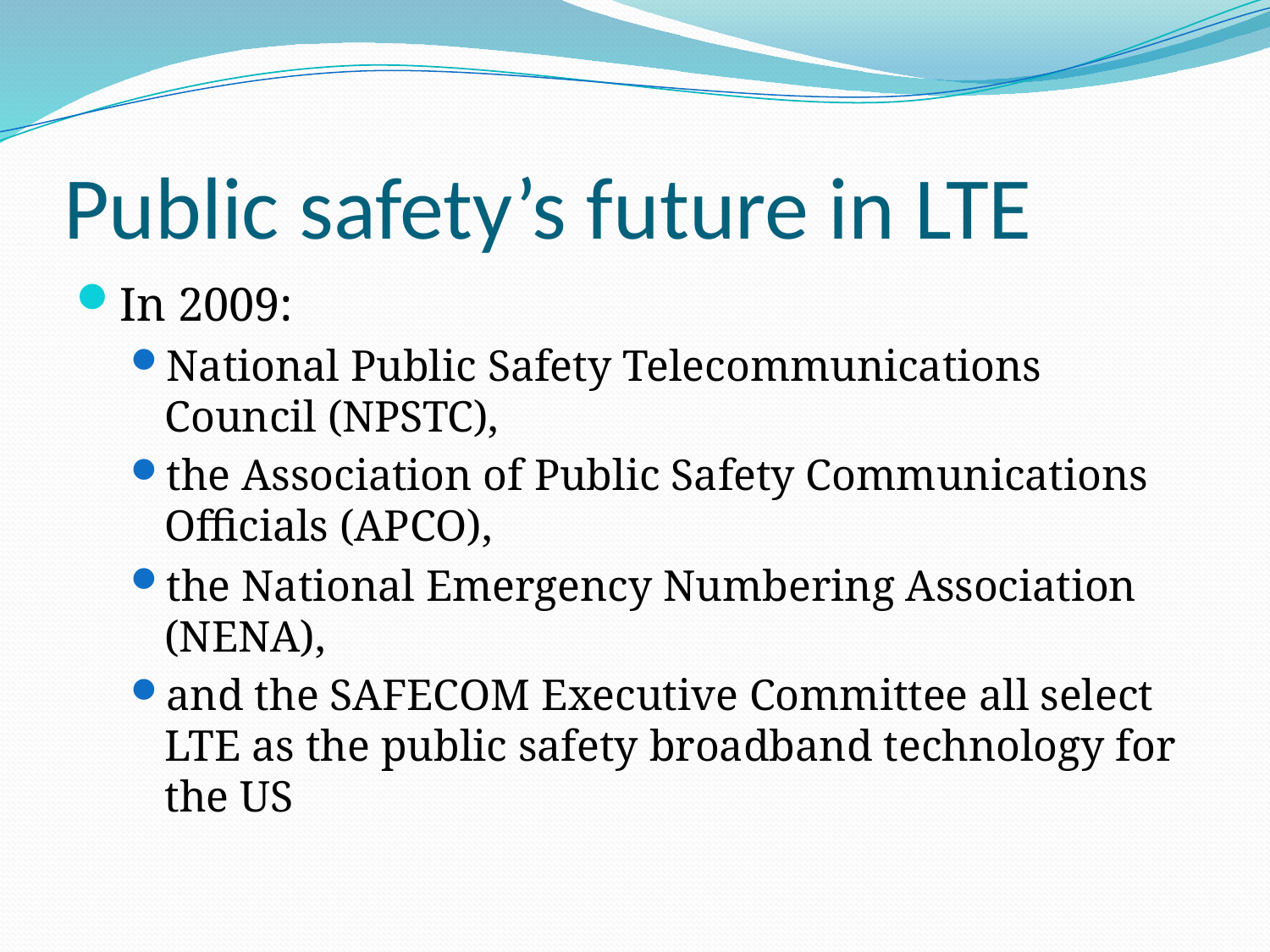

# Public safety’s future in LTE
In 2009:
National Public Safety Telecommunications Council (NPSTC),
the Association of Public Safety Communications Officials (APCO),
the National Emergency Numbering Association (NENA),
and the SAFECOM Executive Committee all select LTE as the public safety broadband technology for the US